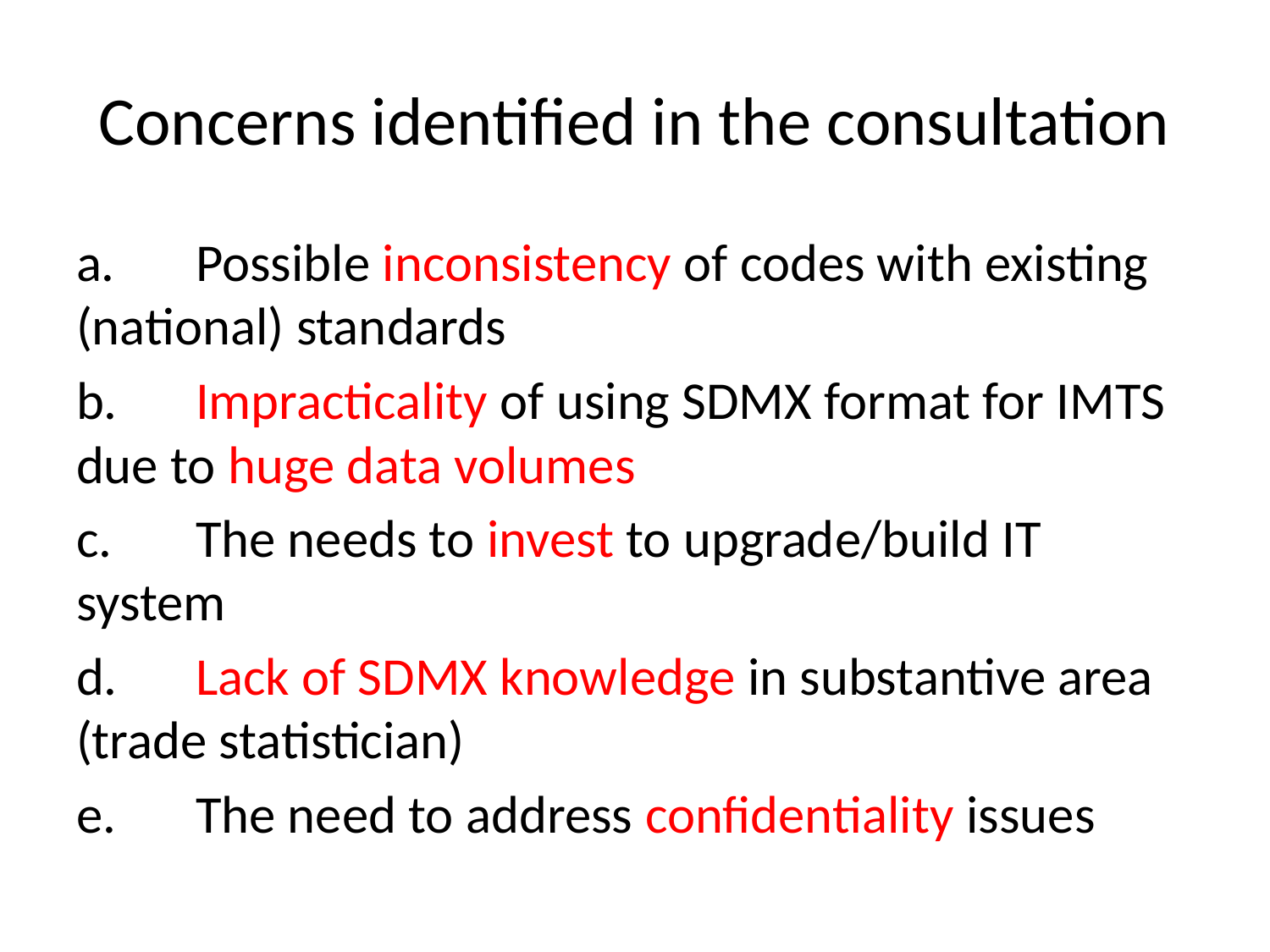

# Concerns identified in the consultation
a.	Possible inconsistency of codes with existing (national) standards
b.	Impracticality of using SDMX format for IMTS due to huge data volumes
c.	The needs to invest to upgrade/build IT system
d.	Lack of SDMX knowledge in substantive area (trade statistician)
e.	The need to address confidentiality issues